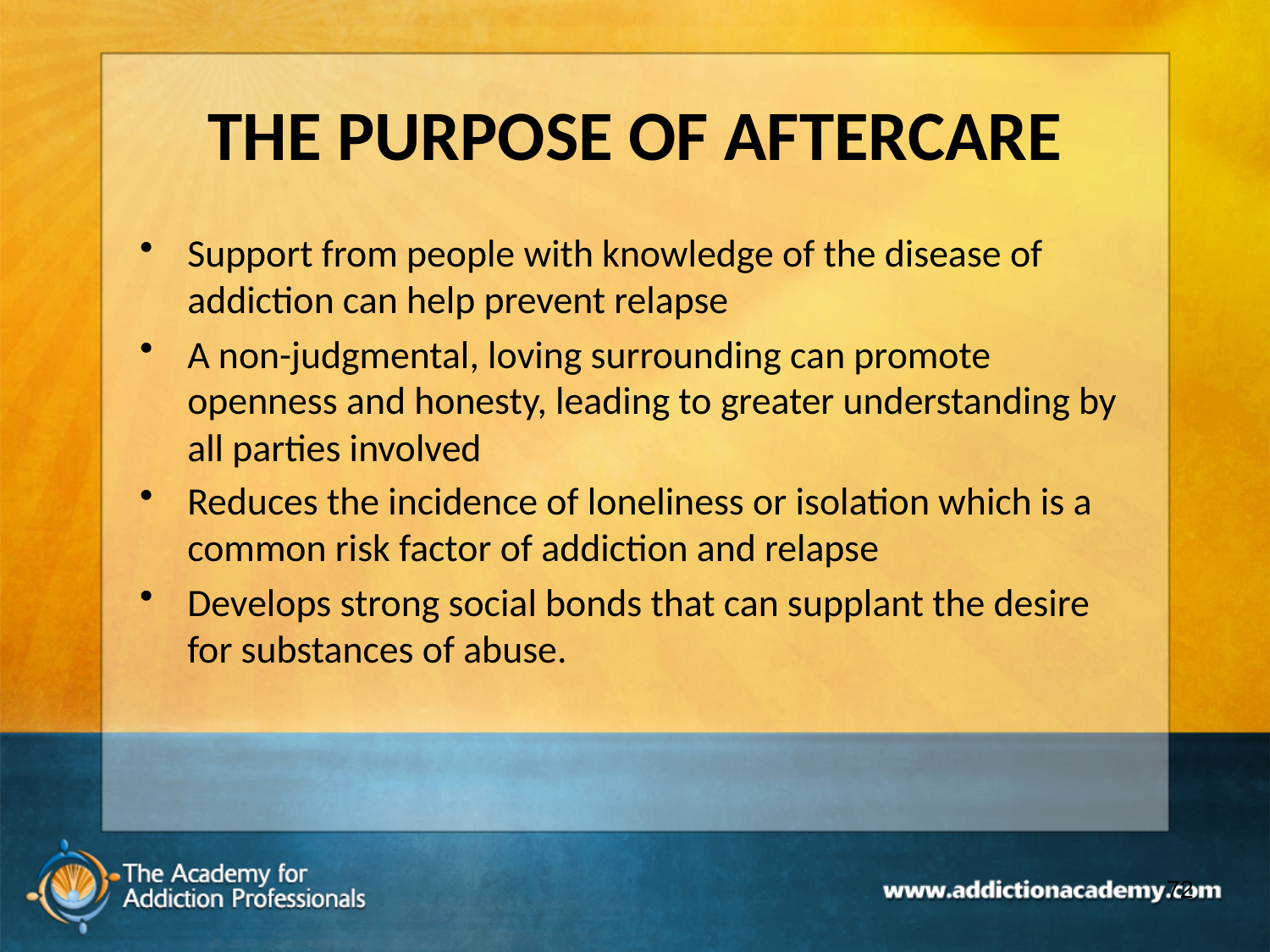

# THE PURPOSE OF AFTERCARE
Support from people with knowledge of the disease of addiction can help prevent relapse
A non-judgmental, loving surrounding can promote openness and honesty, leading to greater understanding by all parties involved
Reduces the incidence of loneliness or isolation which is a common risk factor of addiction and relapse
Develops strong social bonds that can supplant the desire for substances of abuse.
72